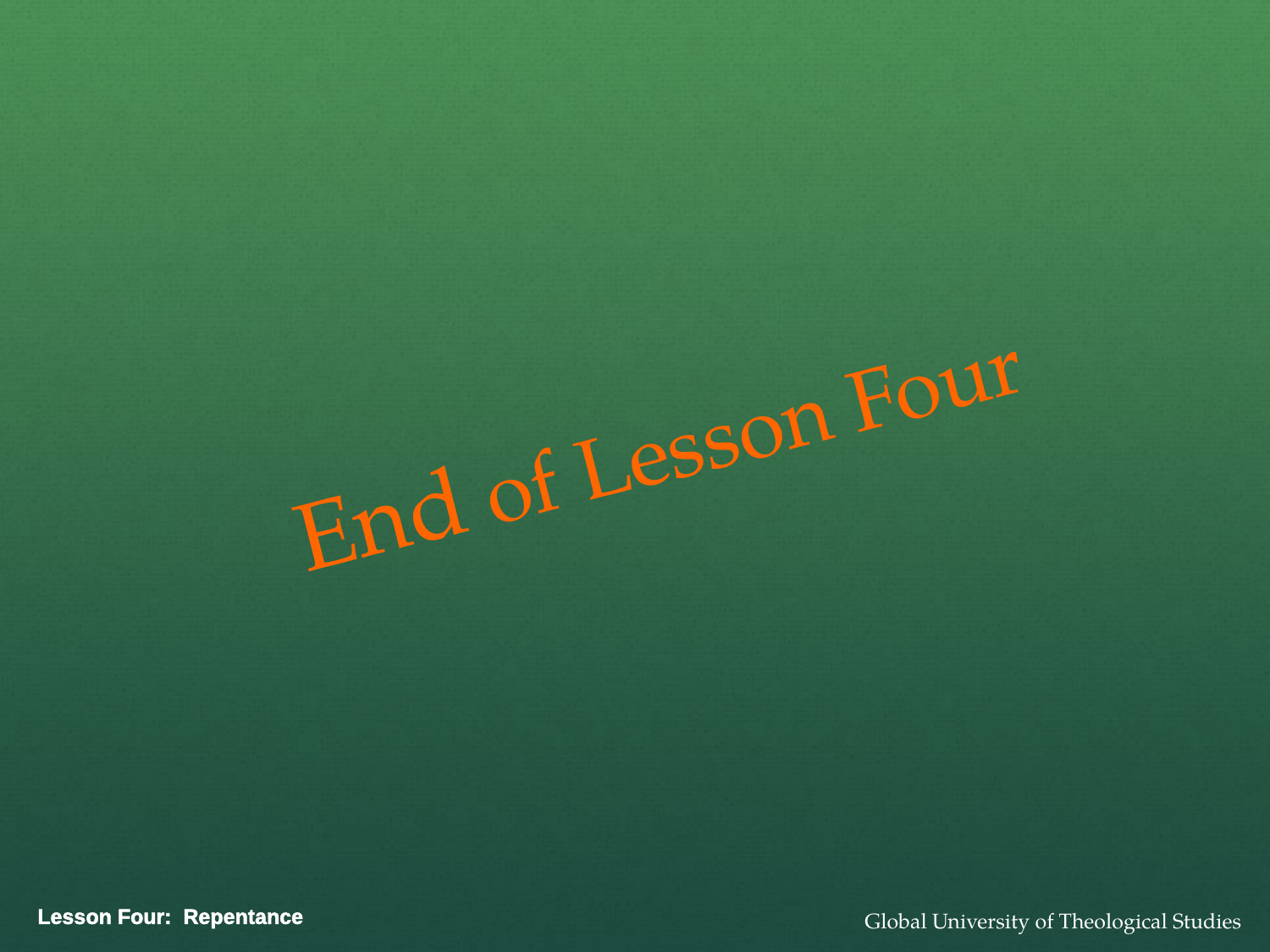

End of Lesson Four
Global University of Theological Studies
Lesson Four:  Repentance